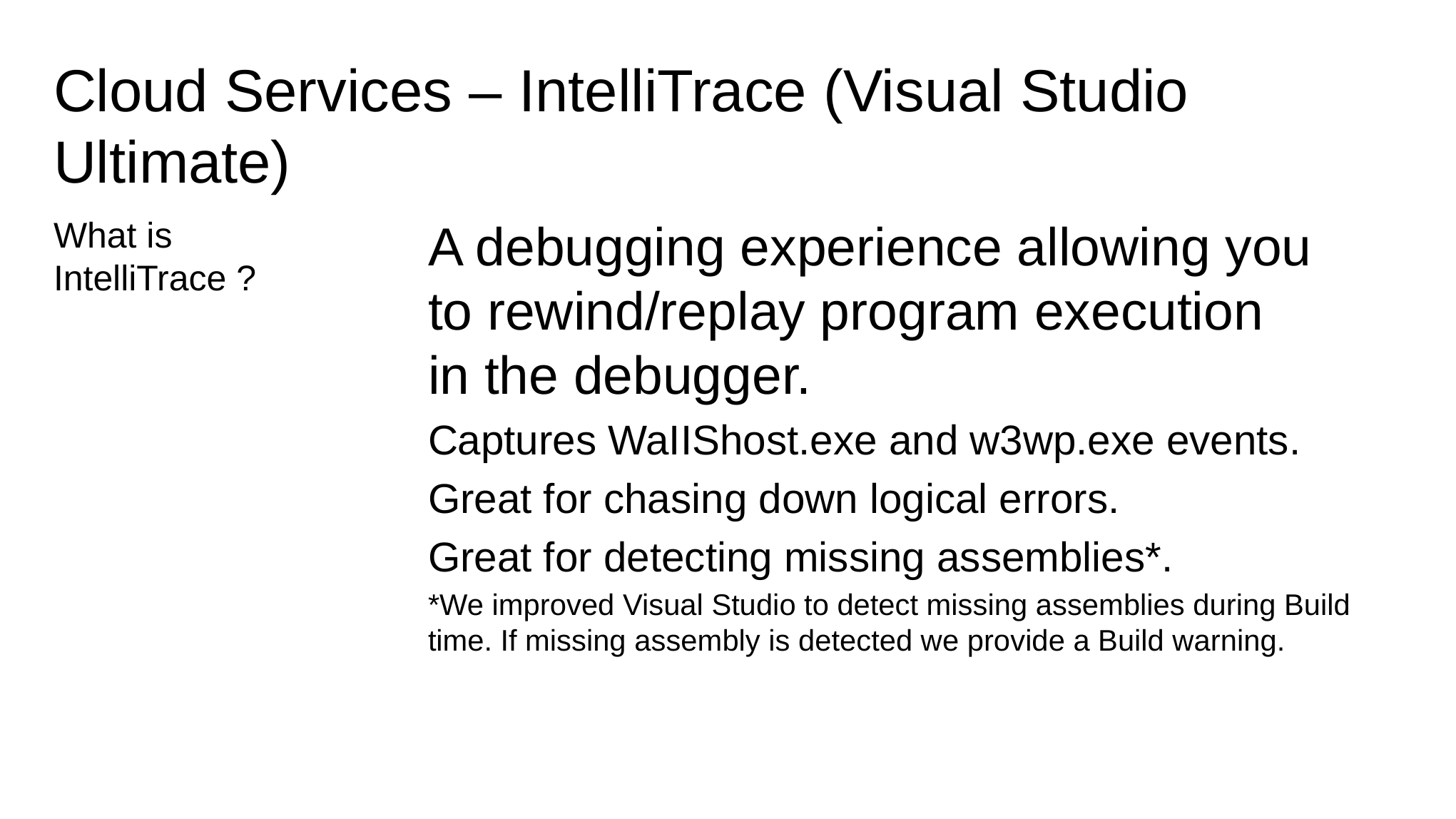

# Cloud Services – IntelliTrace (Visual Studio Ultimate)
What is IntelliTrace ?

A debugging experience allowing you
to rewind/replay program execution
in the debugger.
Captures WaIIShost.exe and w3wp.exe events.
Great for chasing down logical errors.
Great for detecting missing assemblies*.
*We improved Visual Studio to detect missing assemblies during Build time. If missing assembly is detected we provide a Build warning.